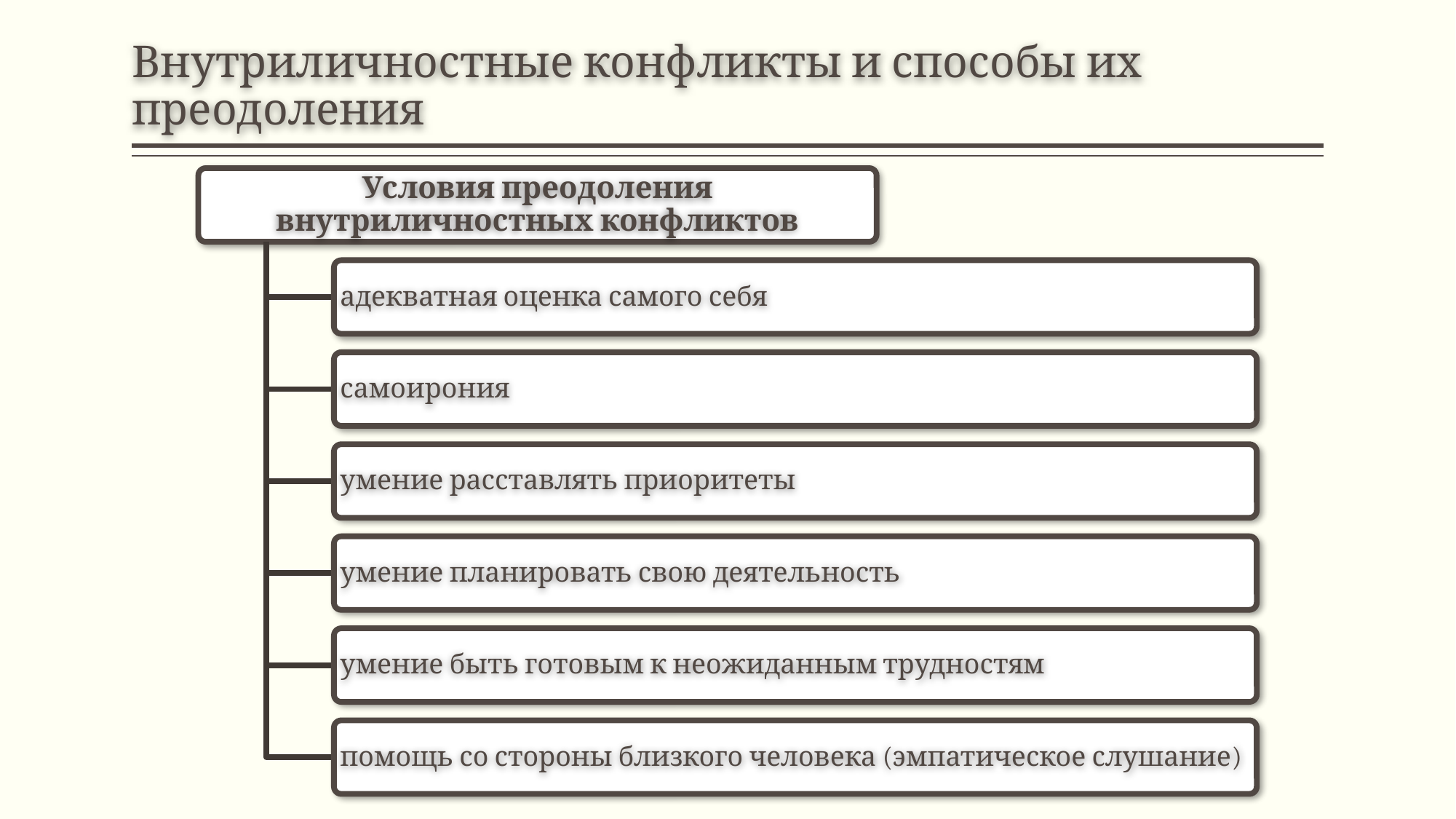

# Внутриличностные конфликты и способы их преодоления

Условия преодоления внутриличностных конфликтов

адекватная оценка самого себя

самоирония

умение расставлять приоритеты

умение планировать свою деятельность

умение быть готовым к неожиданным трудностям

помощь со стороны близкого человека (эмпатическое слушание)